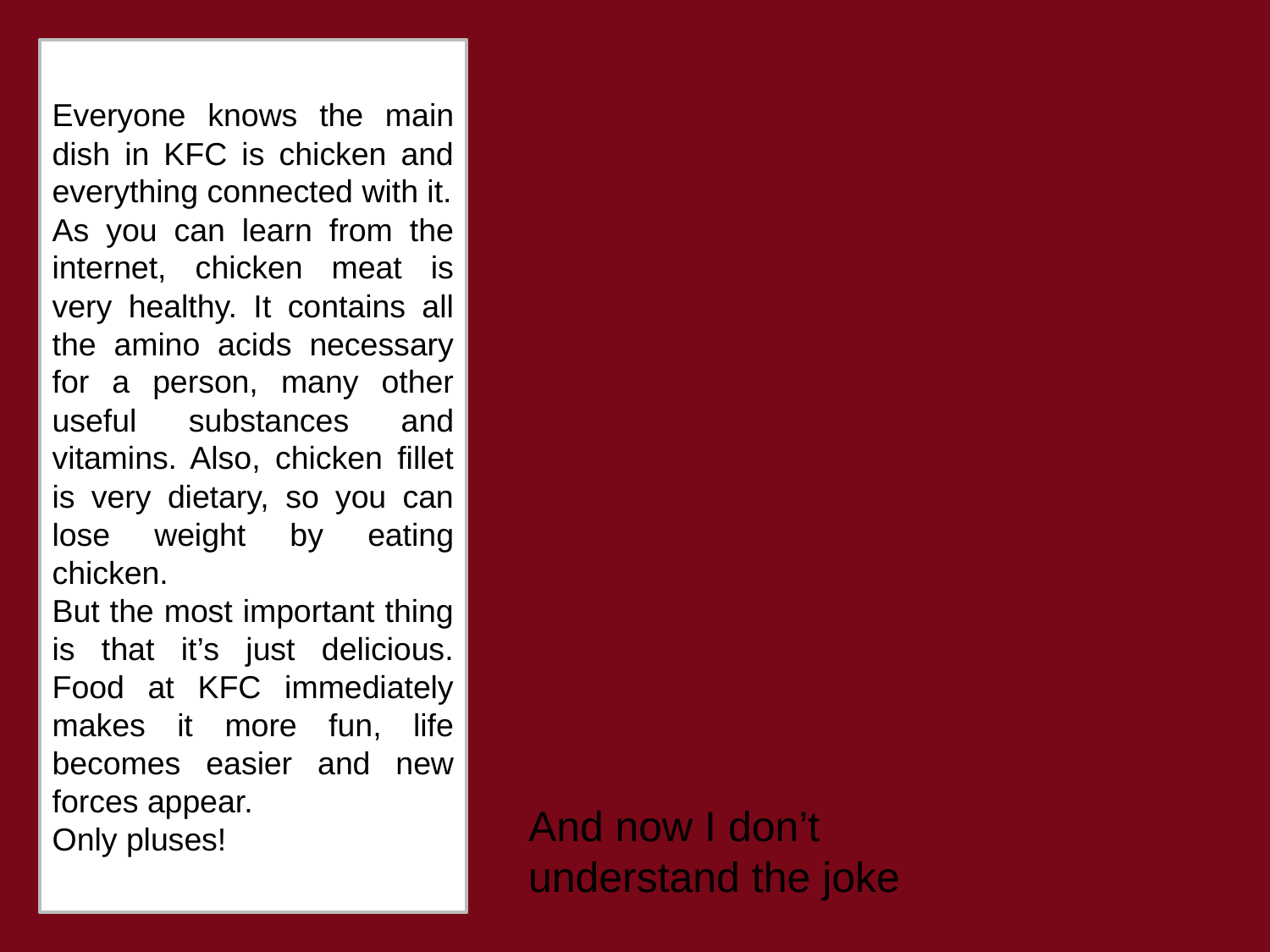

Everyone knows the main dish in KFC is chicken and everything connected with it.
As you can learn from the internet, chicken meat is very healthy. It contains all the amino acids necessary for a person, many other useful substances and vitamins. Also, chicken fillet is very dietary, so you can lose weight by eating chicken.
But the most important thing is that it’s just delicious. Food at KFC immediately makes it more fun, life becomes easier and new forces appear.
Only pluses!

And now I don’t understand the joke